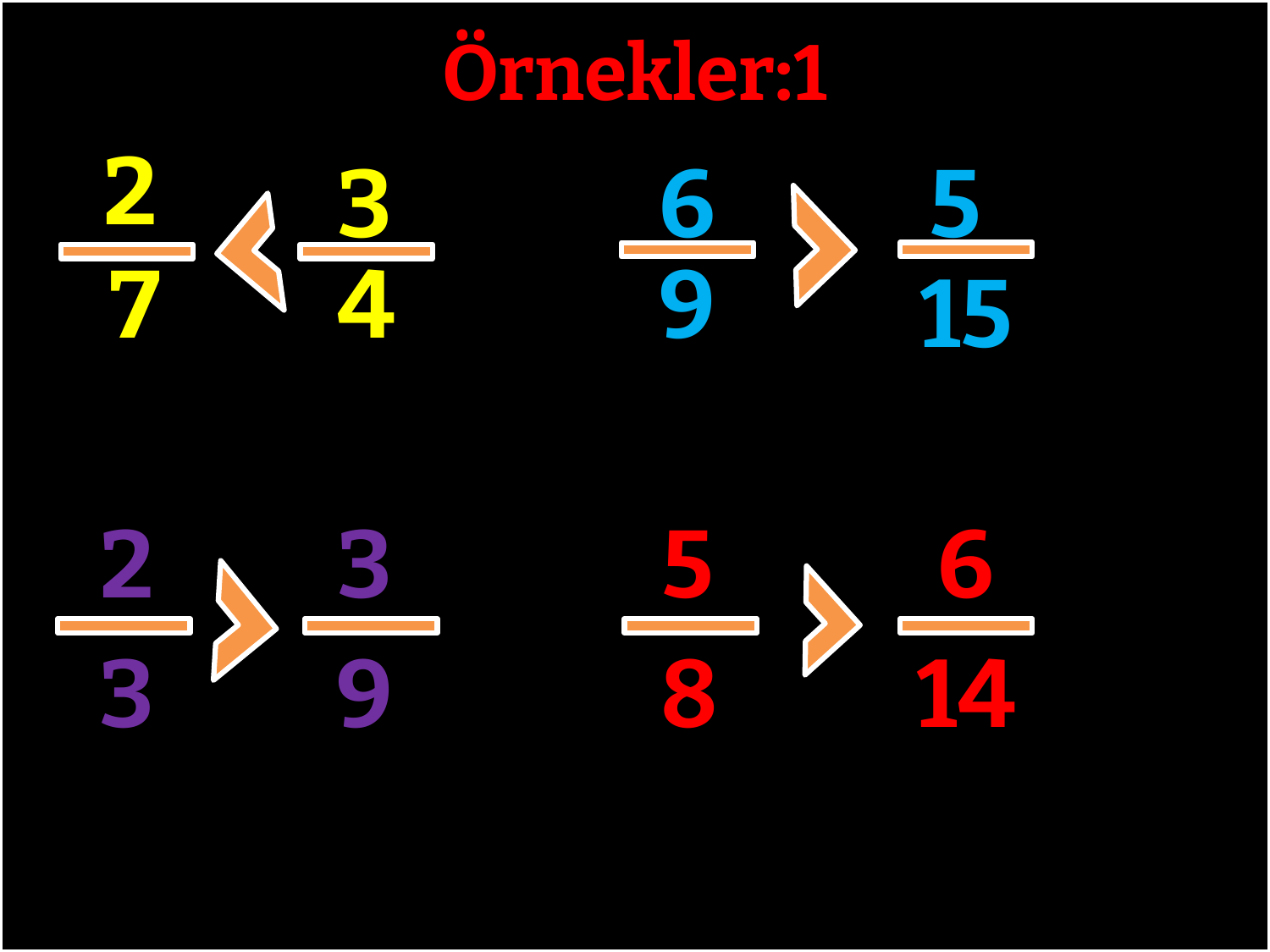

Örnekler:1
2
5
6
3

9
4
7
15
#
5
2
3
6

8
3
9
14